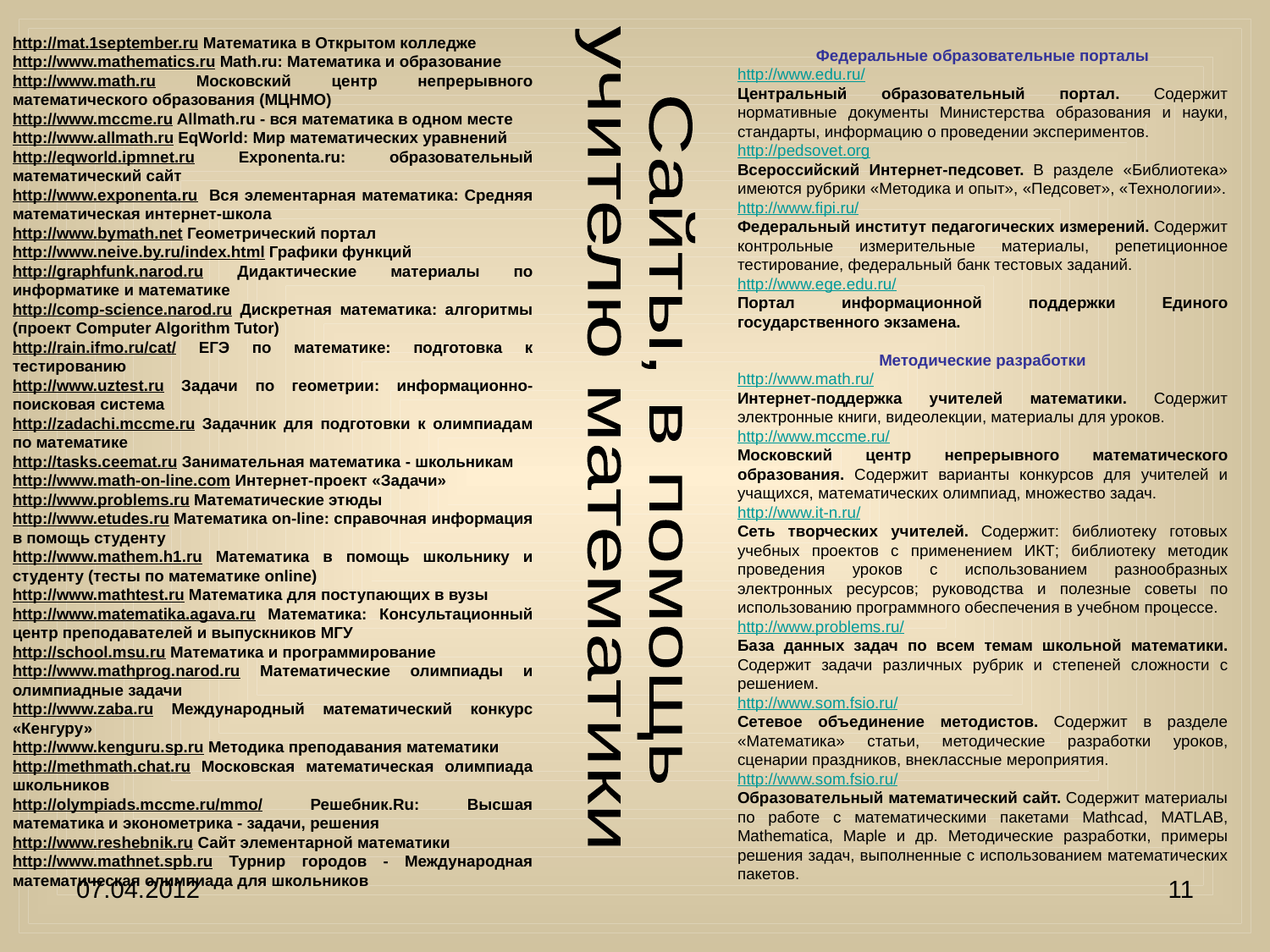

http://mat.1september.ru Математика в Открытом колледже
http://www.mathematics.ru Math.ru: Математика и образование
http://www.math.ru Московский центр непрерывного математического образования (МЦНМО)
http://www.mccme.ru Allmath.ru - вся математика в одном месте
http://www.allmath.ru EqWorld: Мир математических уравнений
http://eqworld.ipmnet.ru Exponenta.ru: образовательный математический сайт
http://www.exponenta.ru  Вся элементарная математика: Средняя математическая интернет-школа
http://www.bymath.net Геометрический портал
http://www.neive.by.ru/index.html Графики функций
http://graphfunk.narod.ru Дидактические материалы по информатике и математике
http://comp-science.narod.ru Дискретная математика: алгоритмы (проект Computer Algorithm Tutor)
http://rain.ifmo.ru/cat/ ЕГЭ по математике: подготовка к тестированию
http://www.uztest.ru Задачи по геометрии: информационно-поисковая система
http://zadachi.mccme.ru Задачник для подготовки к олимпиадам по математике
http://tasks.ceemat.ru Занимательная математика - школьникам
http://www.math-on-line.com Интернет-проект «Задачи»
http://www.problems.ru Математические этюды
http://www.etudes.ru Математика on-line: справочная информация в помощь студенту
http://www.mathem.h1.ru Математика в помощь школьнику и студенту (тесты по математике online)
http://www.mathtest.ru Математика для поступающих в вузы
http://www.matematika.agava.ru Математика: Консультационный центр преподавателей и выпускников МГУ
http://school.msu.ru Математика и программирование
http://www.mathprog.narod.ru Математические олимпиады и олимпиадные задачи
http://www.zaba.ru Международный математический конкурс «Кенгуру»
http://www.kenguru.sp.ru Методика преподавания математики
http://methmath.chat.ru Московская математическая олимпиада школьников
http://olympiads.mccme.ru/mmo/ Решебник.Ru: Высшая математика и эконометрика - задачи, решения
http://www.reshebnik.ru Сайт элементарной математики
http://www.mathnet.spb.ru Турнир городов - Международная математическая олимпиада для школьников

Федеральные образовательные порталы
http://www.edu.ru/
Центральный образовательный портал. Содержит нормативные документы Министерства образования и науки, стандарты, информацию о проведении экспериментов.
http://pedsovet.org
Всероссийский Интернет-педсовет. В разделе «Библиотека» имеются рубрики «Методика и опыт», «Педсовет», «Технологии».
http://www.fipi.ru/
Федеральный институт педагогических измерений. Содержит контрольные измерительные материалы, репетиционное тестирование, федеральный банк тестовых заданий.
http://www.ege.edu.ru/
Портал информационной поддержки Единого государственного экзамена.

Методические разработки
http://www.math.ru/
Интернет-поддержка учителей математики. Содержит электронные книги, видеолекции, материалы для уроков.
http://www.mccme.ru/
Московский центр непрерывного математического образования. Содержит варианты конкурсов для учителей и учащихся, математических олимпиад, множество задач.
http://www.it-n.ru/
Сеть творческих учителей. Содержит: библиотеку готовых учебных проектов с применением ИКТ; библиотеку методик проведения уроков с использованием разнообразных электронных ресурсов; руководства и полезные советы по использованию программного обеспечения в учебном процессе.
http://www.problems.ru/
База данных задач по всем темам школьной математики. Содержит задачи различных рубрик и степеней сложности с решением.
http://www.som.fsio.ru/
Сетевое объединение методистов. Содержит в разделе «Математика» статьи, методические разработки уроков, сценарии праздников, внеклассные мероприятия.
http://www.som.fsio.ru/
Образовательный математический сайт. Содержит материалы по работе с математическими пакетами Mathcad, MATLAB, Mathematica, Maple и др. Методические разработки, примеры решения задач, выполненные с использованием математических пакетов.
Сайты, в помощь
учителю математики
07.04.2012
11